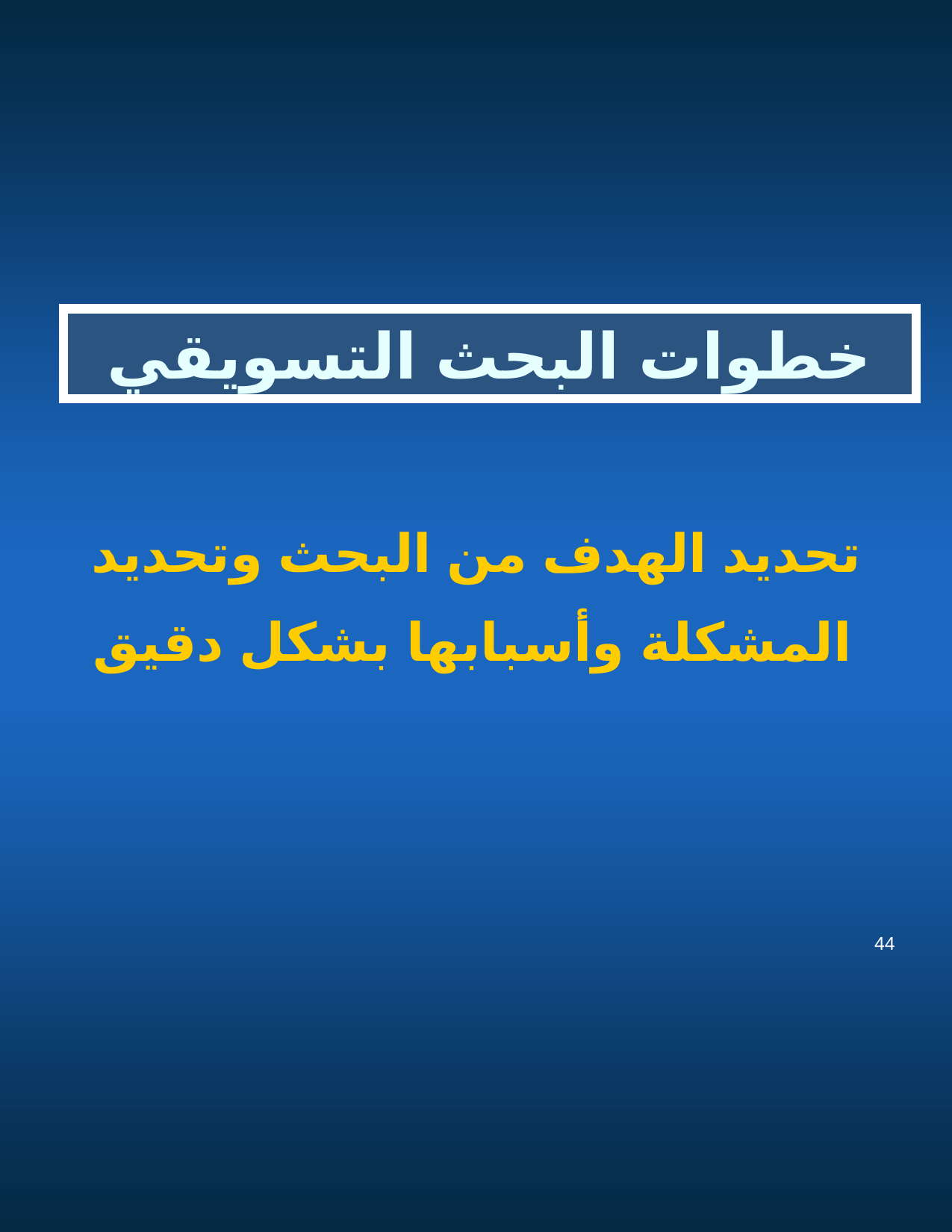

خطوات البحث التسويقي
  تحديد الهدف من البحث وتحديد المشكلة وأسبابها بشكل دقيق
44